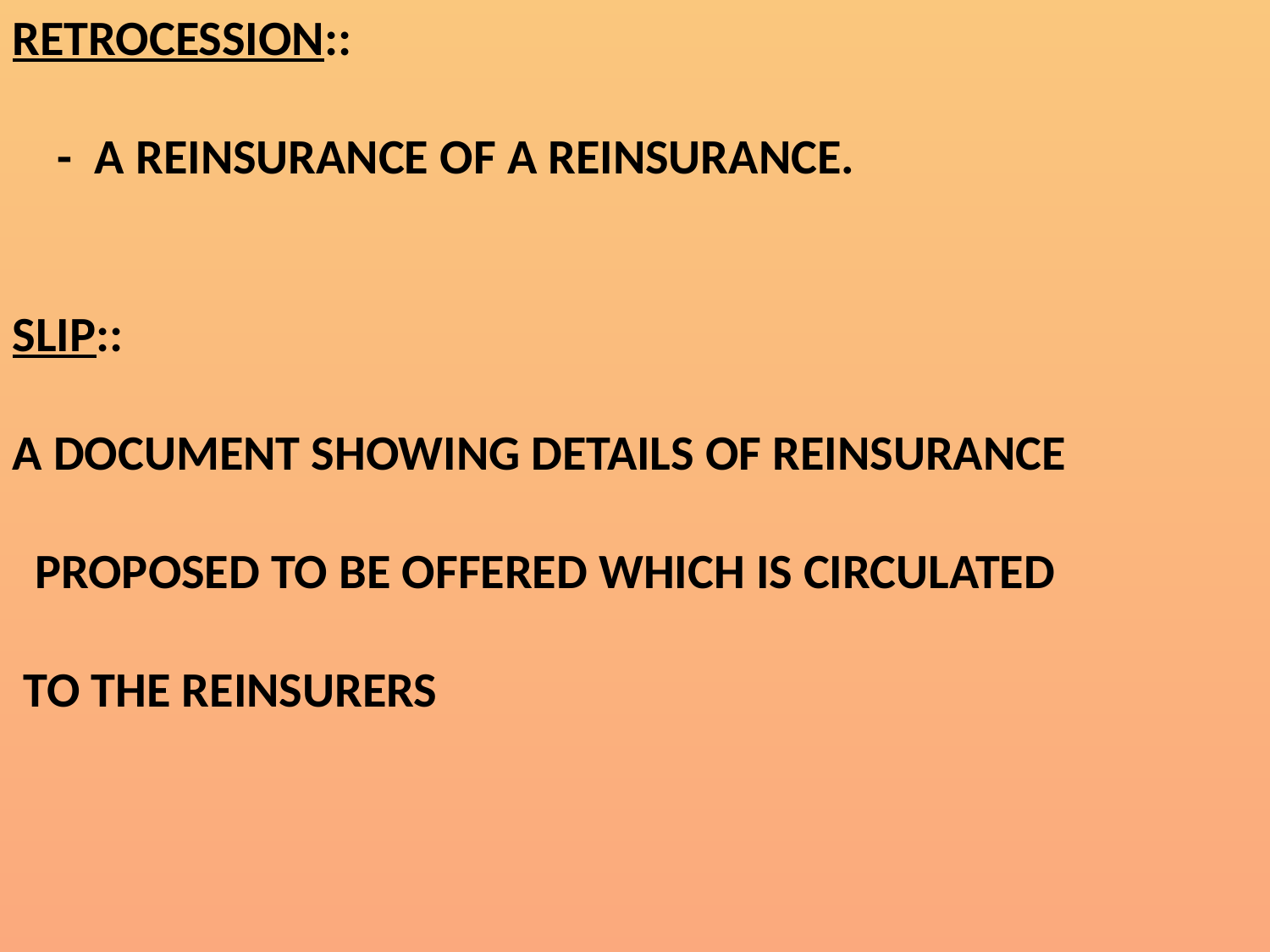

RETROCESSION::

    -  A REINSURANCE OF A REINSURANCE.

SLIP::

A DOCUMENT SHOWING DETAILS OF REINSURANCE

  PROPOSED TO BE OFFERED WHICH IS CIRCULATED

 TO THE REINSURERS